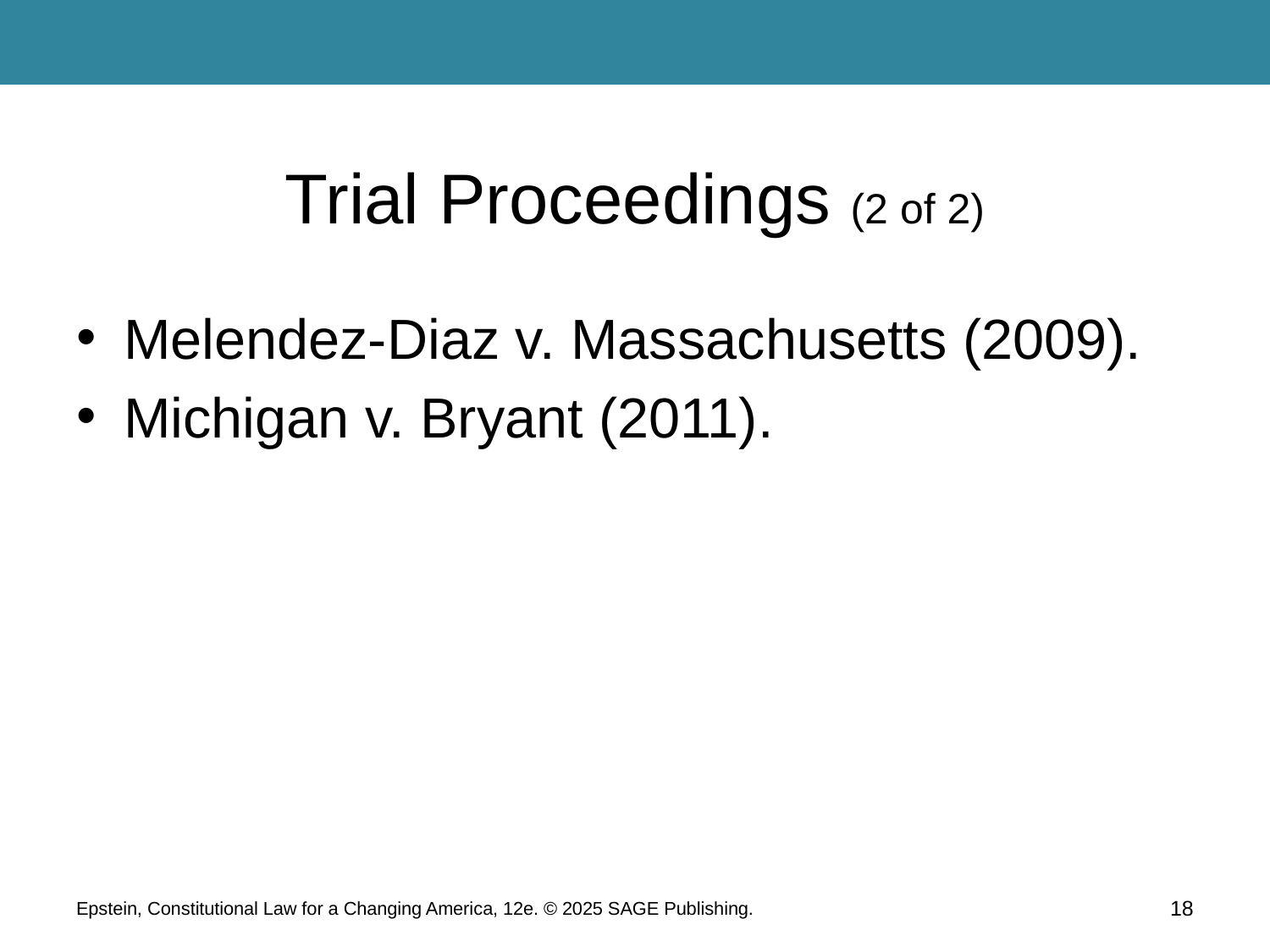

# Trial Proceedings (2 of 2)
Melendez-Diaz v. Massachusetts (2009).
Michigan v. Bryant (2011).
Epstein, Constitutional Law for a Changing America, 12e. © 2025 SAGE Publishing.
18